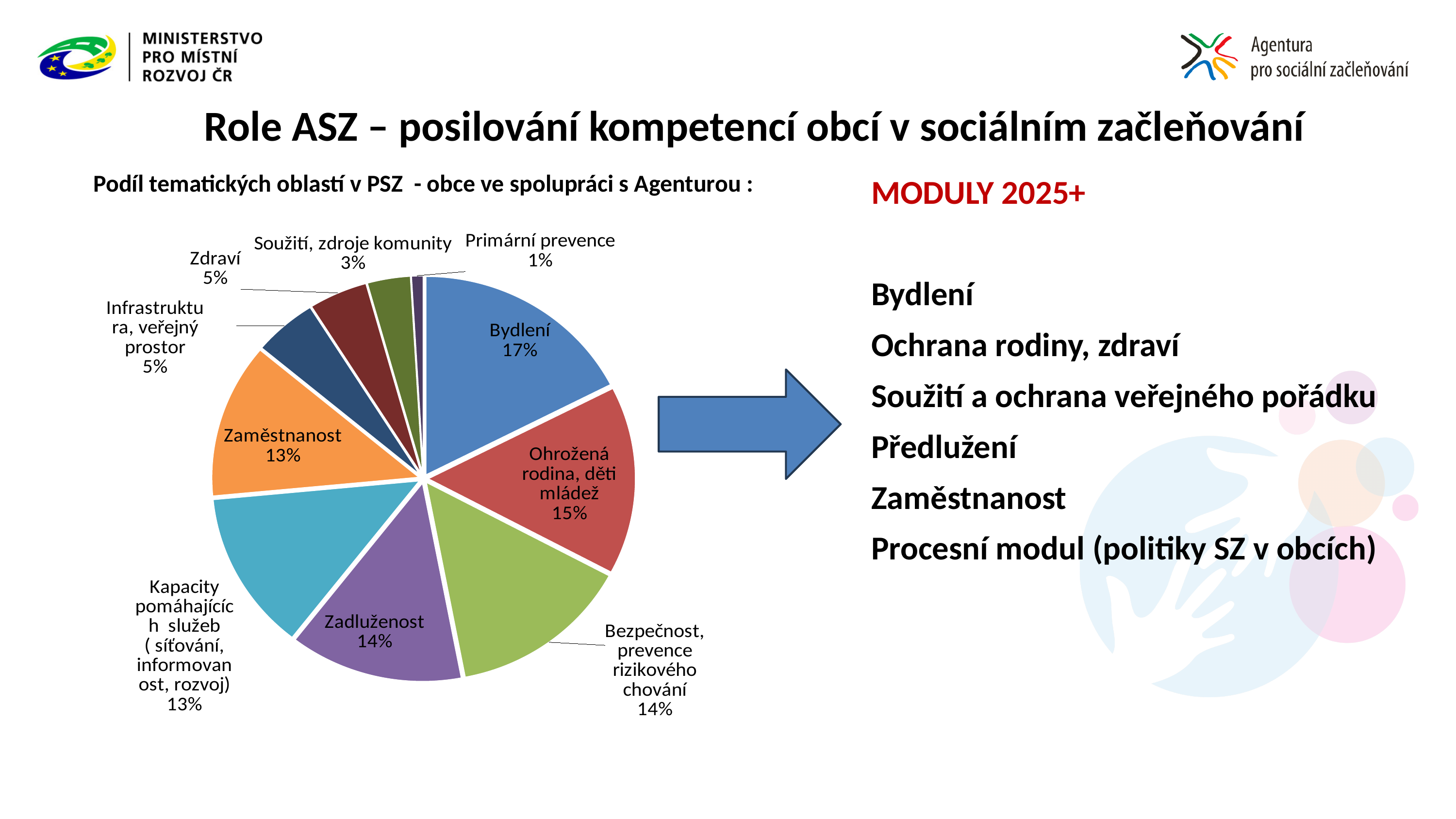

# Role ASZ – posilování kompetencí obcí v sociálním začleňování
Podíl tematických oblastí v PSZ  - obce ve spolupráci s Agenturou :
MODULY 2025+

Bydlení
Ochrana rodiny, zdraví
Soužití a ochrana veřejného pořádku
Předlužení
Zaměstnanost
Procesní modul (politiky SZ v obcích)

### Chart

| Category | počet opatření celkem |
|---|---|
| Bydlení | 186.0 |
| Ohrožená rodina, děti mládež | 163.0 |
| Bezpečnost, prevence rizikového chování | 151.0 |
| Zadluženost | 144.0 |
| Kapacity pomáhajících  služeb ( síťování, informovanost, rozvoj) | 138.0 |
| Zaměstnanost | 134.0 |
| Infrastruktura, veřejný prostor | 53.0 |
| Zdraví | 49.0 |
| Soužití, zdroje komunity | 36.0 |
| Primární prevence | 10.0 |